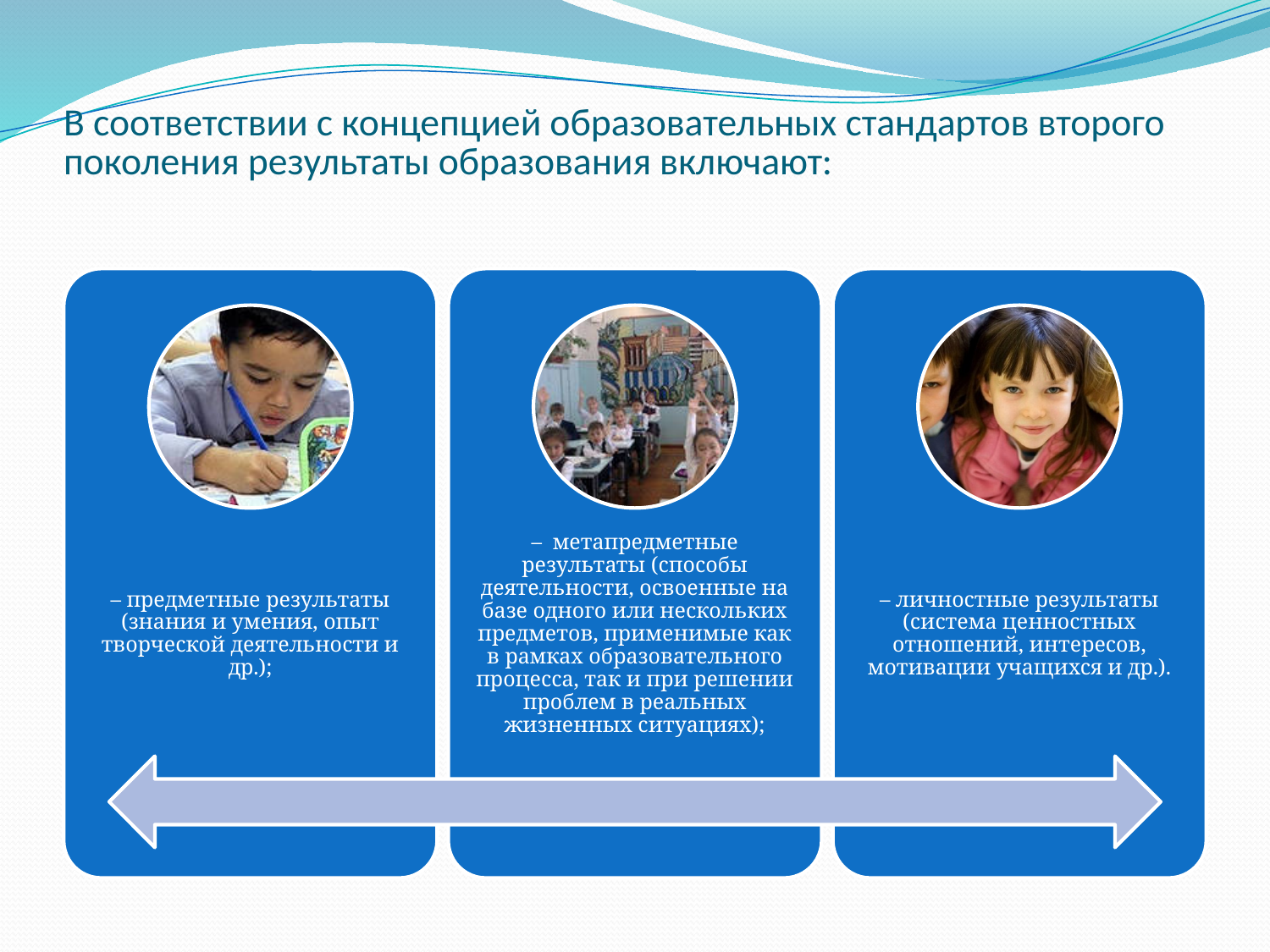

# В соответствии с концепцией образовательных стандартов второго поколения результаты образования включают:
– предметные результаты (знания и умения, опыт творческой деятельности и др.);
–  метапредметные результаты (способы деятельности, освоенные на базе одного или нескольких предметов, применимые как в рамках образовательного процесса, так и при решении проблем в реальных жизненных ситуациях);
– личностные результаты (система ценностных отношений, интересов, мотивации учащихся и др.).